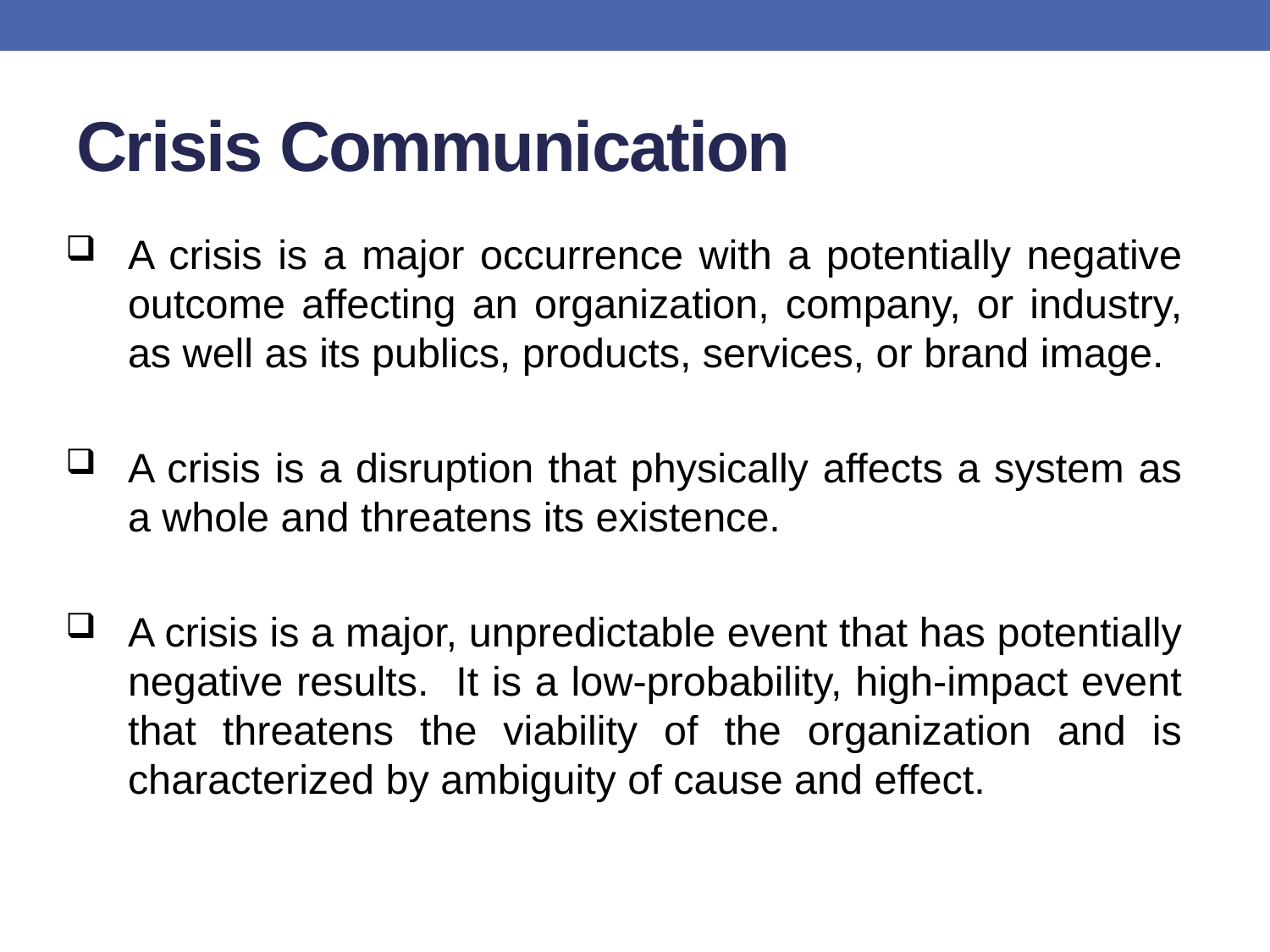

# Crisis Communication
A crisis is a major occurrence with a potentially negative outcome affecting an organization, company, or industry, as well as its publics, products, services, or brand image.

A crisis is a disruption that physically affects a system as a whole and threatens its existence.

A crisis is a major, unpredictable event that has potentially negative results.  It is a low-probability, high-impact event that threatens the viability of the organization and is characterized by ambiguity of cause and effect.